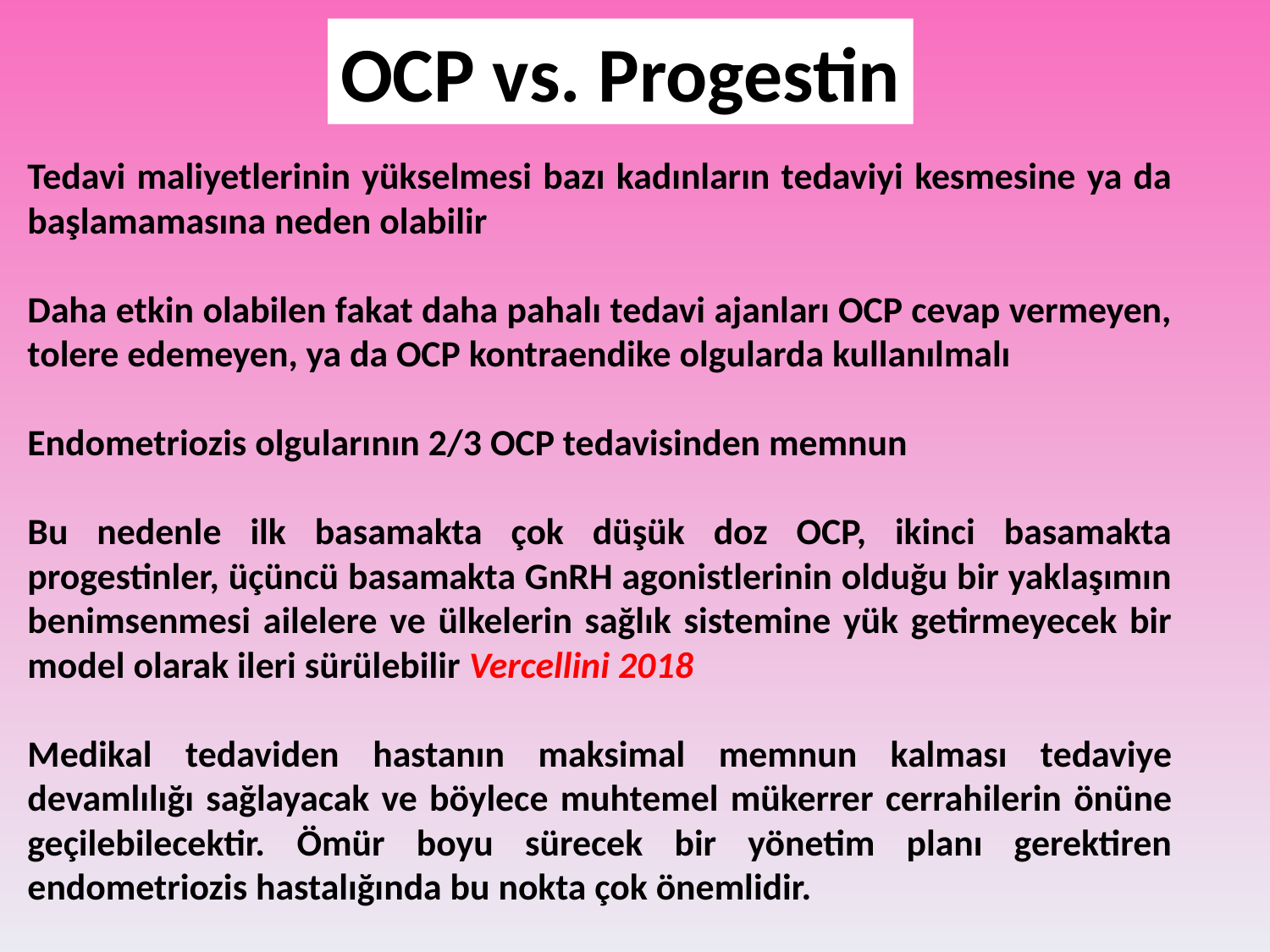

OCP vs. Progestin
Tedavi maliyetlerinin yükselmesi bazı kadınların tedaviyi kesmesine ya da başlamamasına neden olabilir

Daha etkin olabilen fakat daha pahalı tedavi ajanları OCP cevap vermeyen, tolere edemeyen, ya da OCP kontraendike olgularda kullanılmalı

Endometriozis olgularının 2/3 OCP tedavisinden memnun

Bu nedenle ilk basamakta çok düşük doz OCP, ikinci basamakta progestinler, üçüncü basamakta GnRH agonistlerinin olduğu bir yaklaşımın benimsenmesi ailelere ve ülkelerin sağlık sistemine yük getirmeyecek bir model olarak ileri sürülebilir Vercellini 2018

Medikal tedaviden hastanın maksimal memnun kalması tedaviye devamlılığı sağlayacak ve böylece muhtemel mükerrer cerrahilerin önüne geçilebilecektir. Ömür boyu sürecek bir yönetim planı gerektiren endometriozis hastalığında bu nokta çok önemlidir.